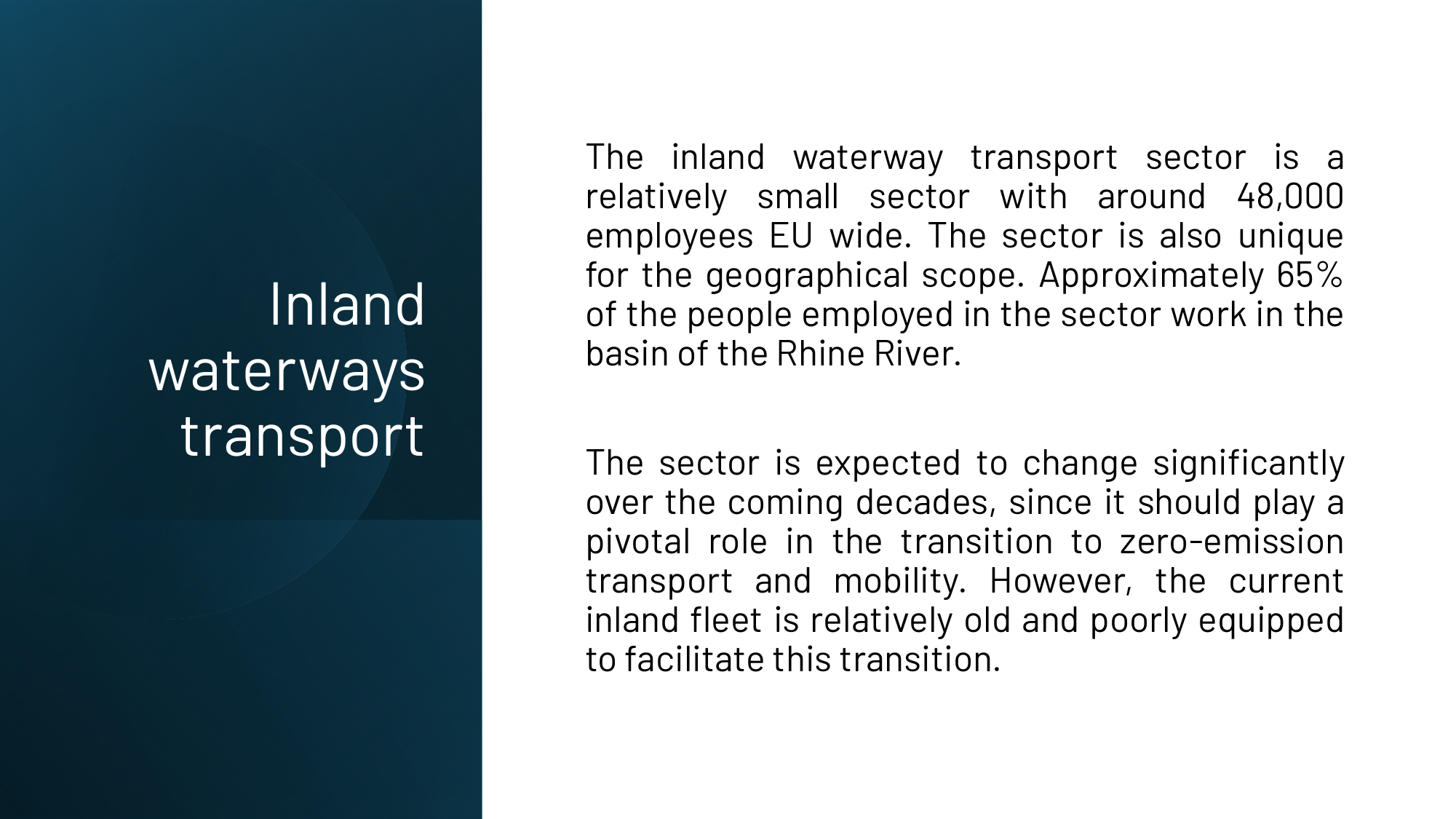

# Inland waterways transport
The inland waterway transport sector is a relatively small sector with around 48,000 employees EU wide. The sector is also unique for the geographical scope. Approximately 65% of the people employed in the sector work in the basin of the Rhine River.

The sector is expected to change significantly over the coming decades, since it should play a pivotal role in the transition to zero-emission transport and mobility. However, the current inland fleet is relatively old and poorly equipped to facilitate this transition.